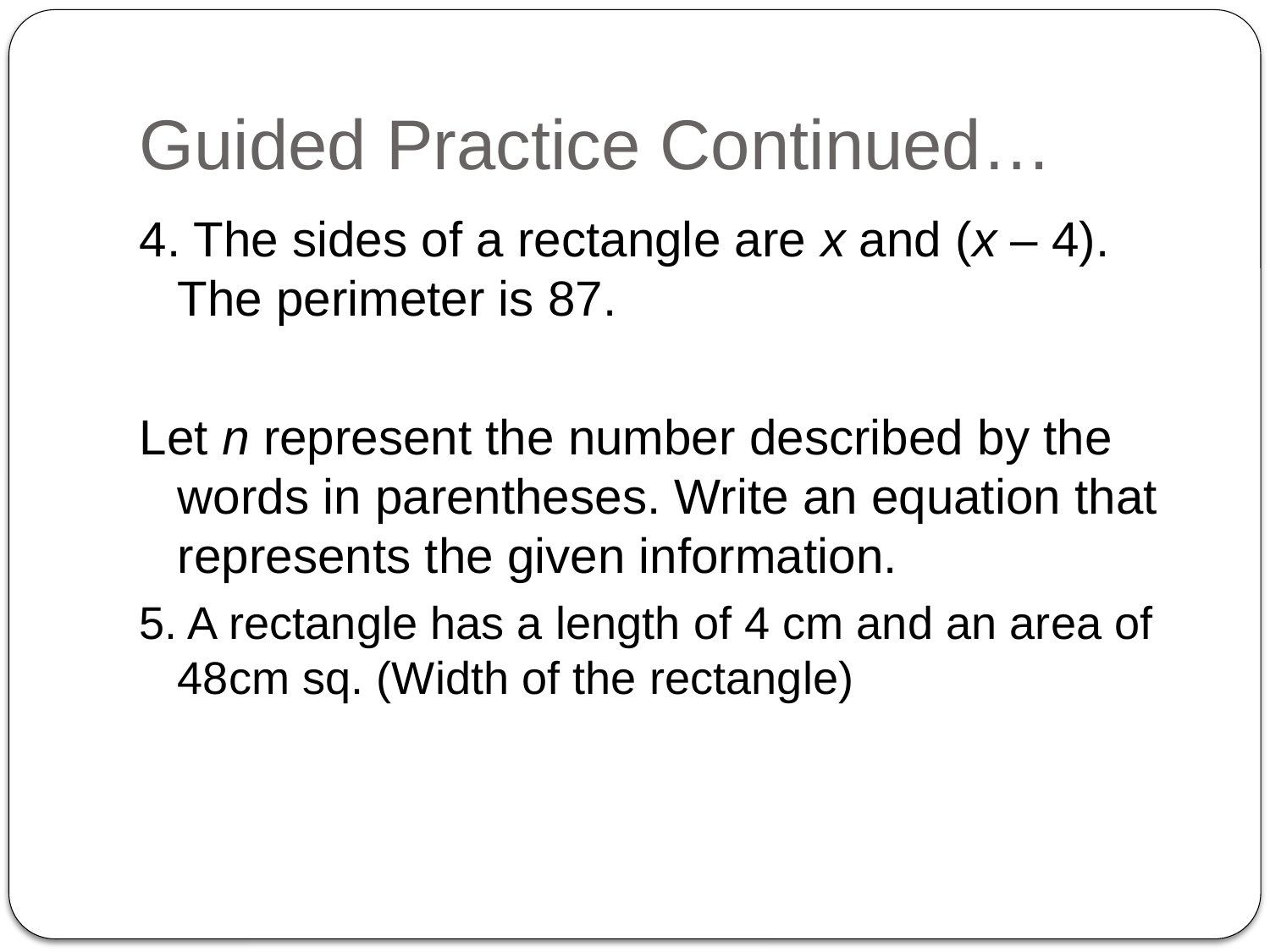

# Guided Practice Continued…
4. The sides of a rectangle are x and (x – 4). The perimeter is 87.

Let n represent the number described by the words in parentheses. Write an equation that represents the given information.
5. A rectangle has a length of 4 cm and an area of 48cm sq. (Width of the rectangle)